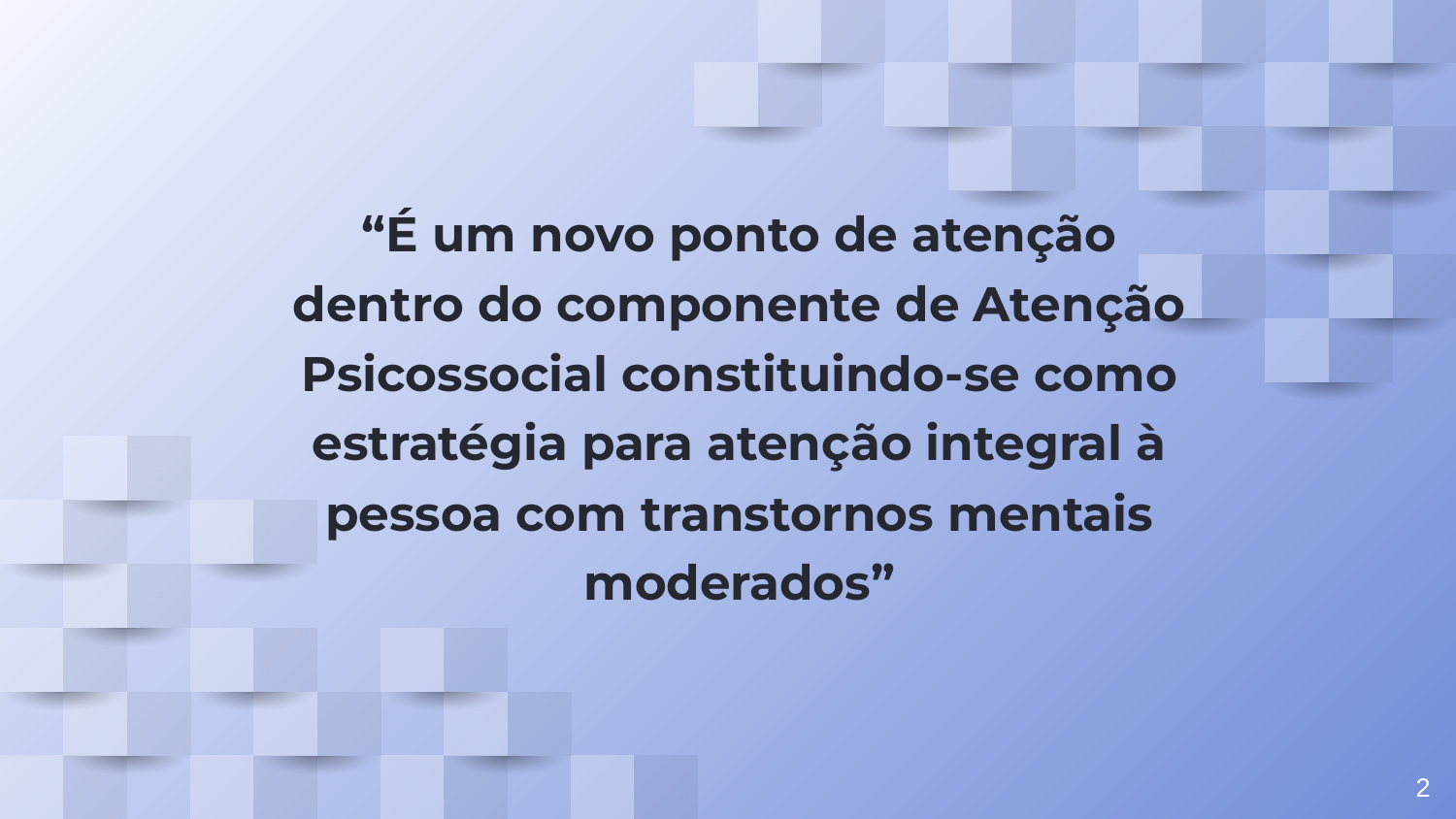

“É um novo ponto de atenção dentro do componente de Atenção Psicossocial constituindo-se como estratégia para atenção integral à pessoa com transtornos mentais moderados”
2